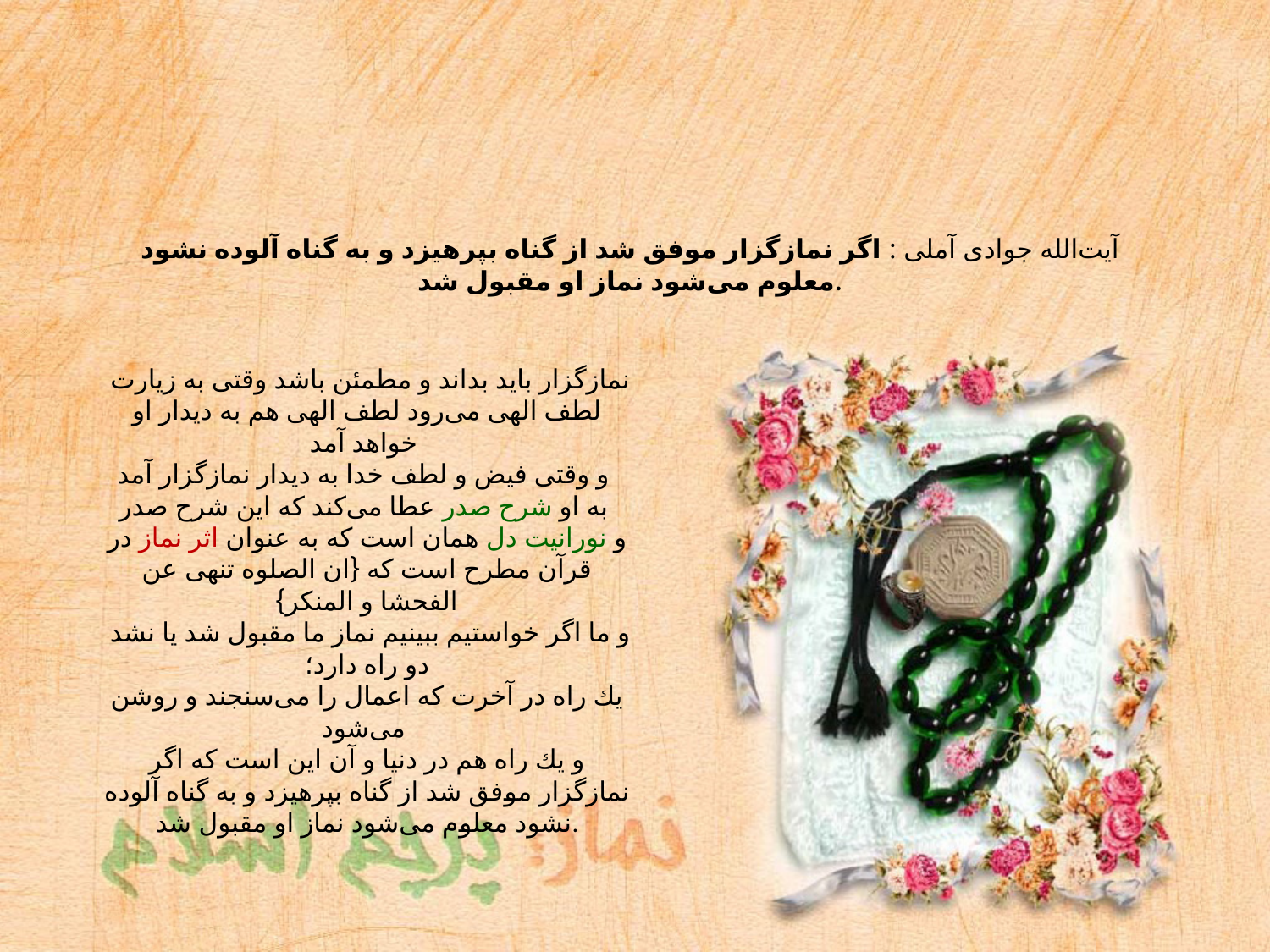

آیت‌الله جوادی آملی : اگر نمازگزار موفق شد از گناه بپرهیزد و به گناه آلوده نشود معلوم می‌شود نماز او مقبول شد.
 نمازگزار باید بداند و مطمئن باشد وقتی به زیارت لطف الهی می‌رود لطف الهی هم به دیدار او خواهد آمد
و وقتی فیض و لطف خدا به دیدار نمازگزار آمد
به او شرح صدر عطا می‌كند كه این شرح صدر
و نورانیت دل همان است كه به عنوان اثر نماز در قرآن مطرح است كه ‌{ان الصلوه تنهی عن الفحشا و المنكر}
 و ما اگر خواستیم ببینیم نماز ما مقبول شد یا نشد دو راه دارد؛
یك راه در آخرت كه اعمال را می‌سنجند و روشن می‌شود
و یك راه هم در دنیا و آن این است كه اگر نمازگزار موفق شد از گناه بپرهیزد و به گناه آلوده نشود معلوم می‌شود نماز او مقبول شد.